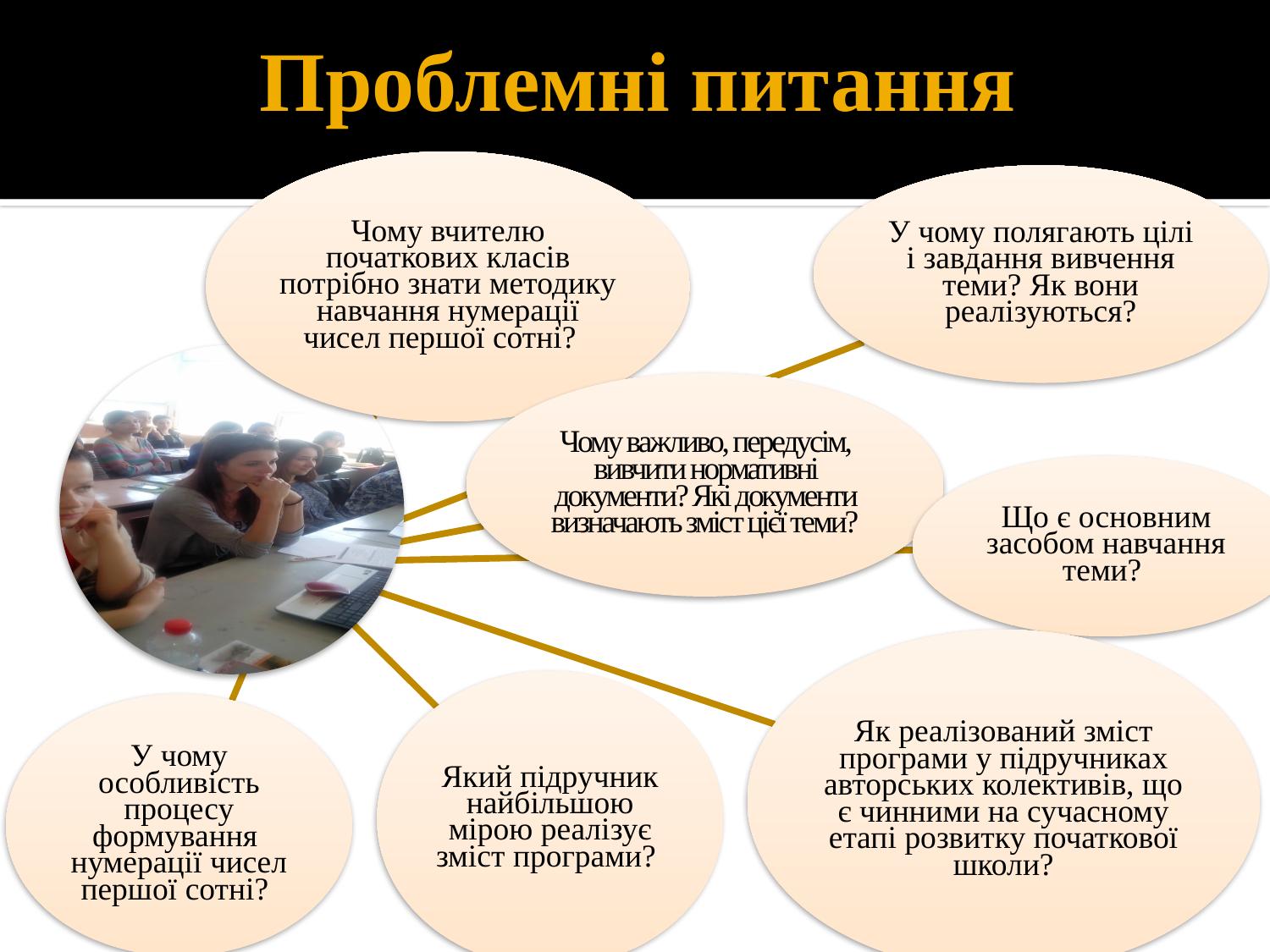

# Проблемні питання
Чому вчителю початкових класів потрібно знати методику навчання нумерації чисел першої сотні?
Чому важливо, передусім, вивчити нормативні документи? Які документи визначають зміст цієї теми?
У чому полягають цілі і завдання вивчення теми? Як вони реалізуються?
Що є основним засобом навчання теми?
Як реалізований зміст програми у підручниках авторських колективів, що є чинними на сучасному етапі розвитку початкової школи?
Який підручник найбільшою мірою реалізує зміст програми?
У чому особливість процесу формування  нумерації чисел першої сотні?